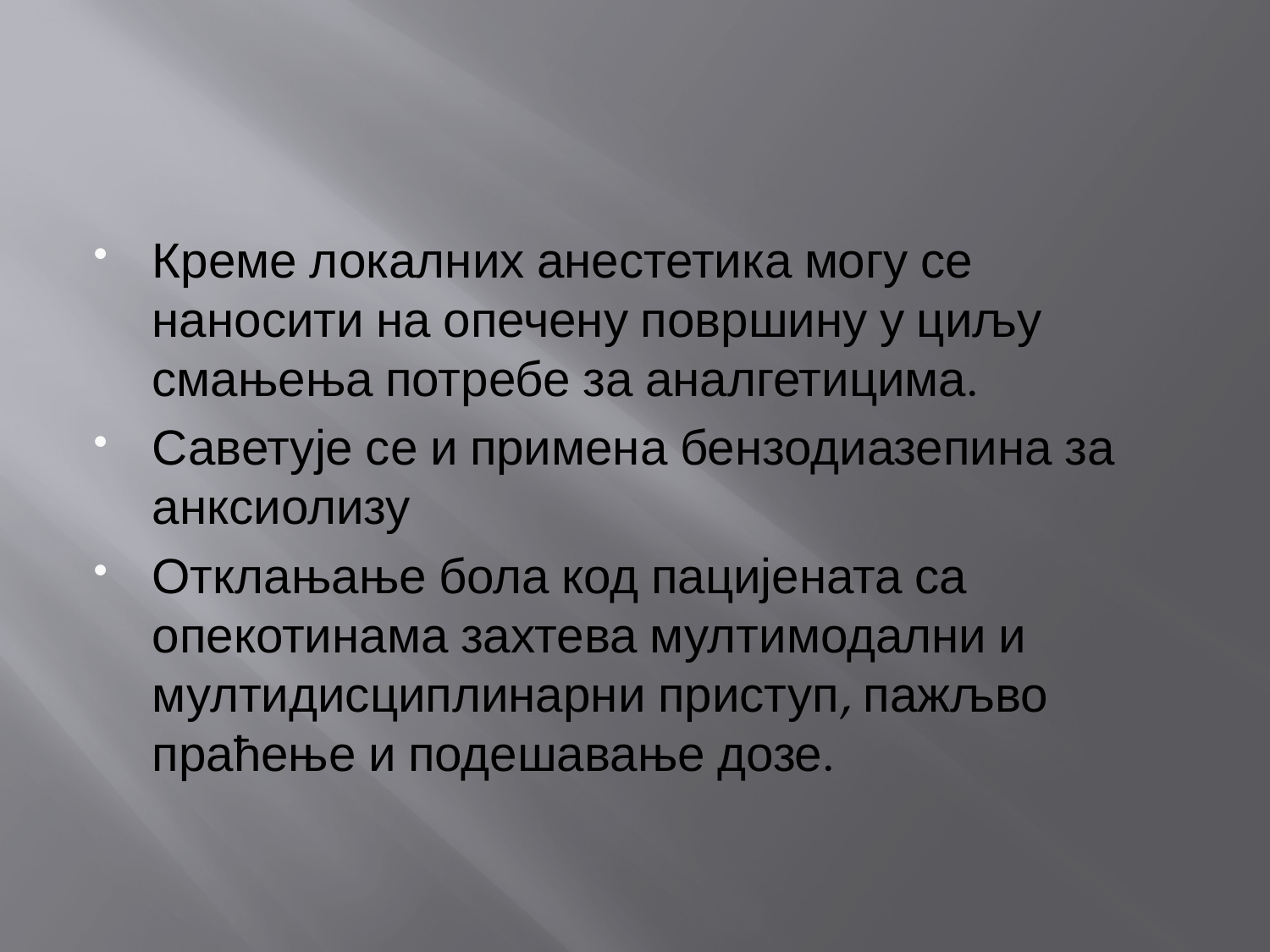

#
Креме локалних анестетика могу се наносити на опечену површину у циљу смањења потребе за аналгетицима.
Саветује се и примена бензодиазепина за анксиолизу
Отклањање бола код пацијената са опекотинама захтева мултимодални и мултидисциплинарни приступ, пажљво праћење и подешавање дозе.